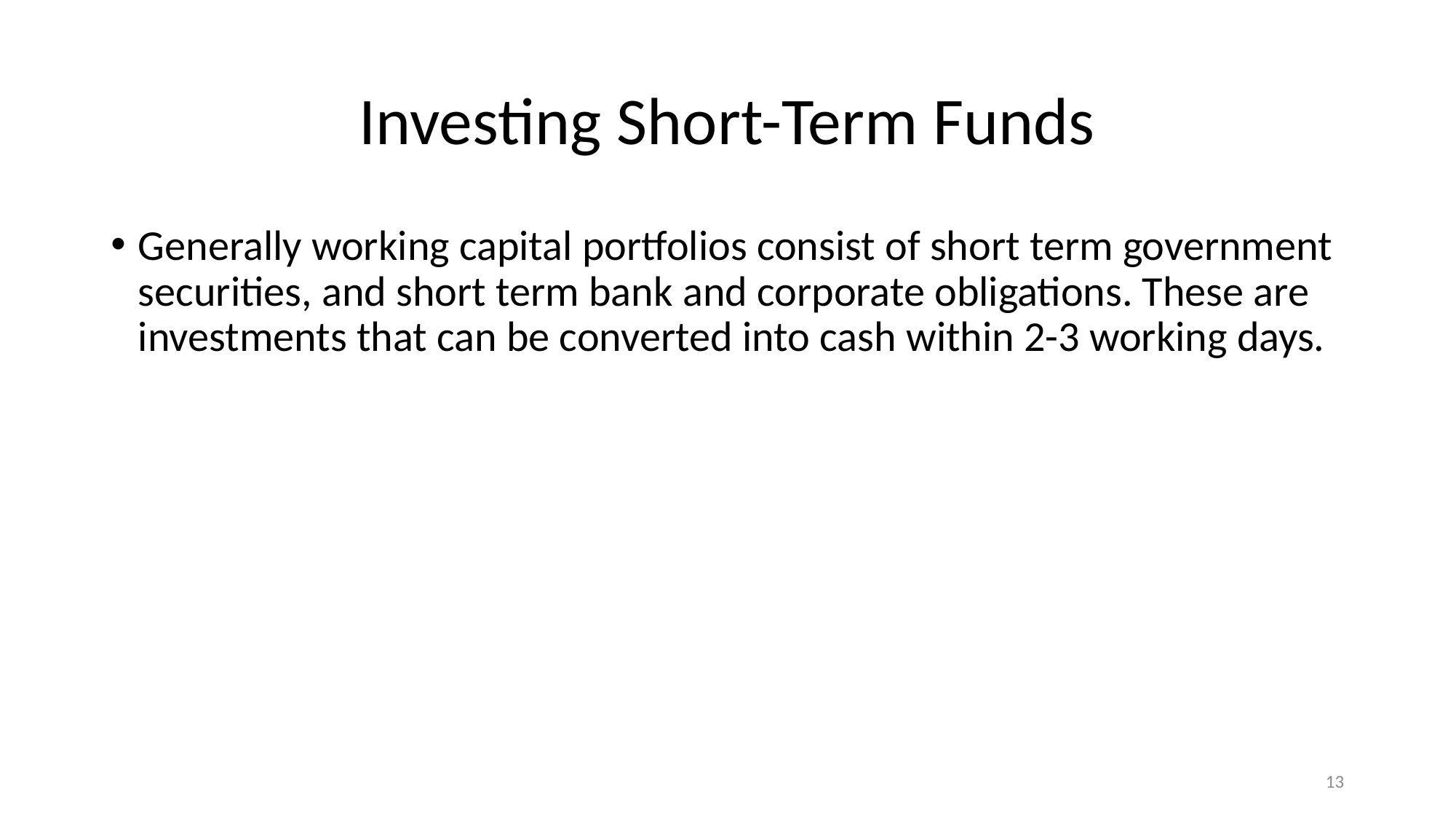

# Investing Short-Term Funds
Generally working capital portfolios consist of short term government securities, and short term bank and corporate obligations. These are investments that can be converted into cash within 2-3 working days.
13